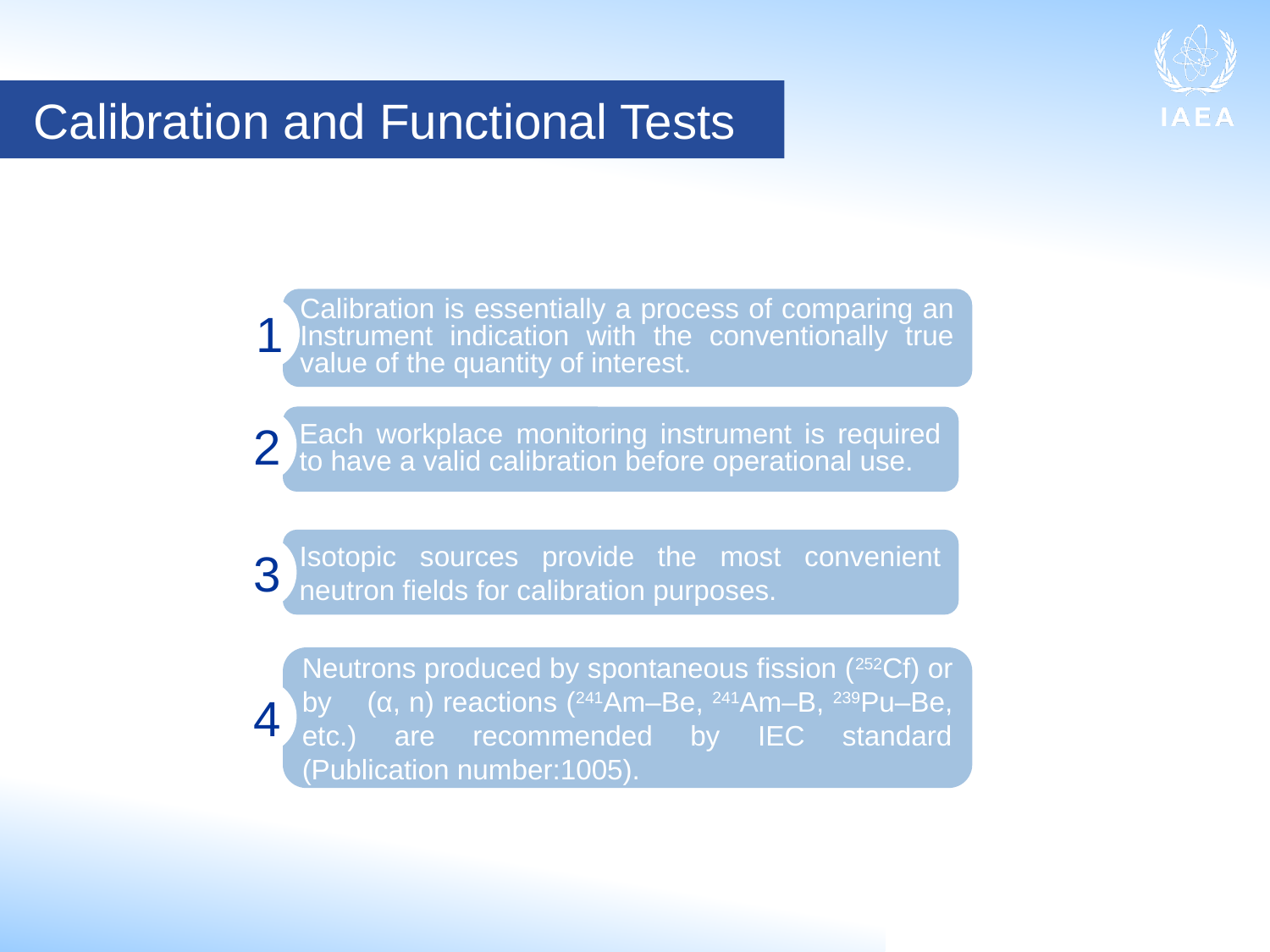

Calibration and Functional Tests
Calibration is essentially a process of comparing an Instrument indication with the conventionally true value of the quantity of interest.
1
Each workplace monitoring instrument is required to have a valid calibration before operational use.
2
Isotopic sources provide the most convenient neutron fields for calibration purposes.
3
Neutrons produced by spontaneous fission (252Cf) or by    (α, n) reactions (241Am–Be, 241Am–B, 239Pu–Be, etc.) are recommended by IEC standard (Publication number:1005).
4